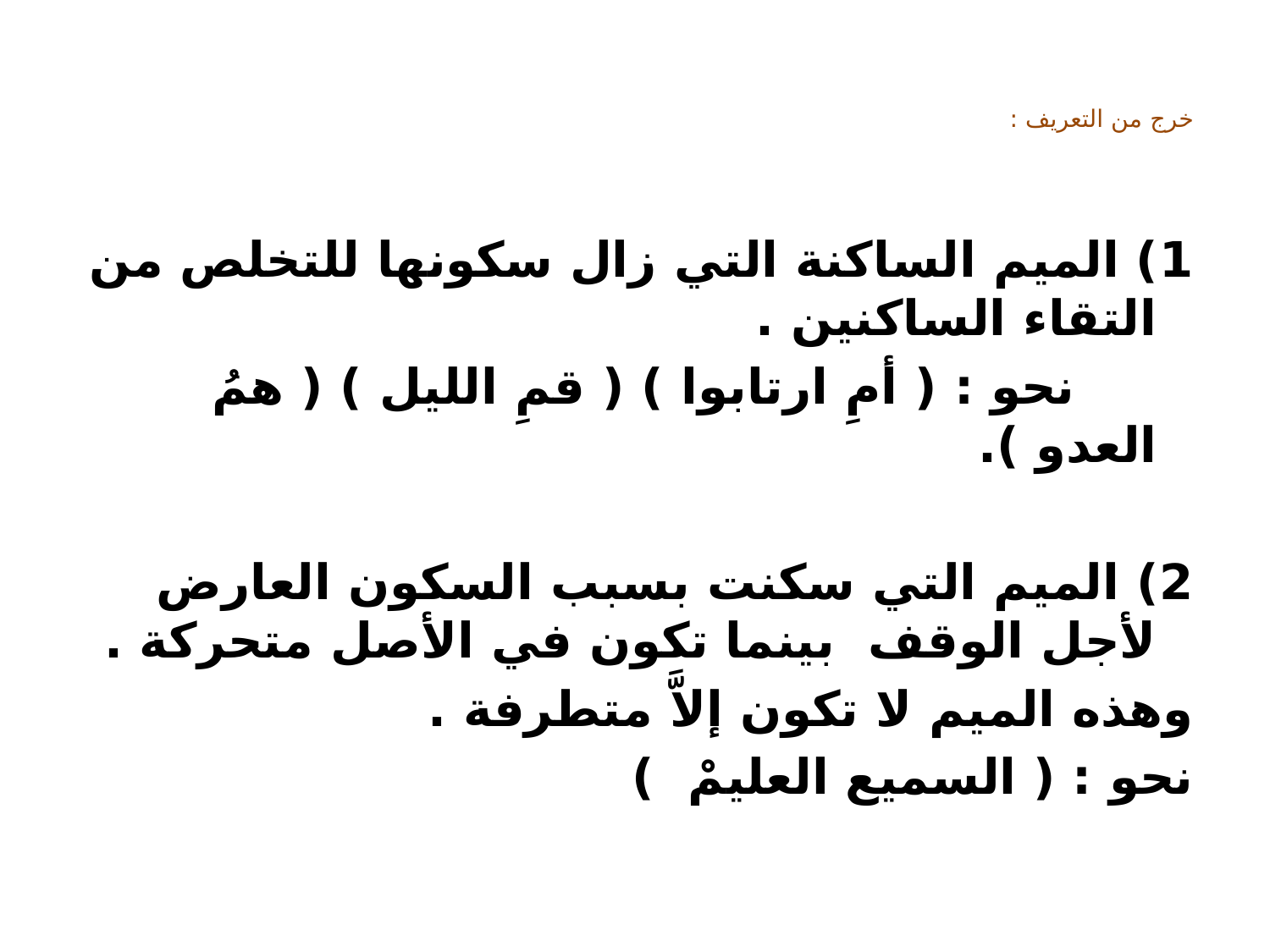

# خرج من التعريف :
1) الميم الساكنة التي زال سكونها للتخلص من التقاء الساكنين .
       نحو : ( أمِ ارتابوا ) ( قمِ الليل ) ( همُ العدو ).

2) الميم التي سكنت بسبب السكون العارض لأجل الوقف  بينما تكون في الأصل متحركة .
وهذه الميم لا تكون إلاَّ متطرفة .
نحو : ( السميع العليمْ  )